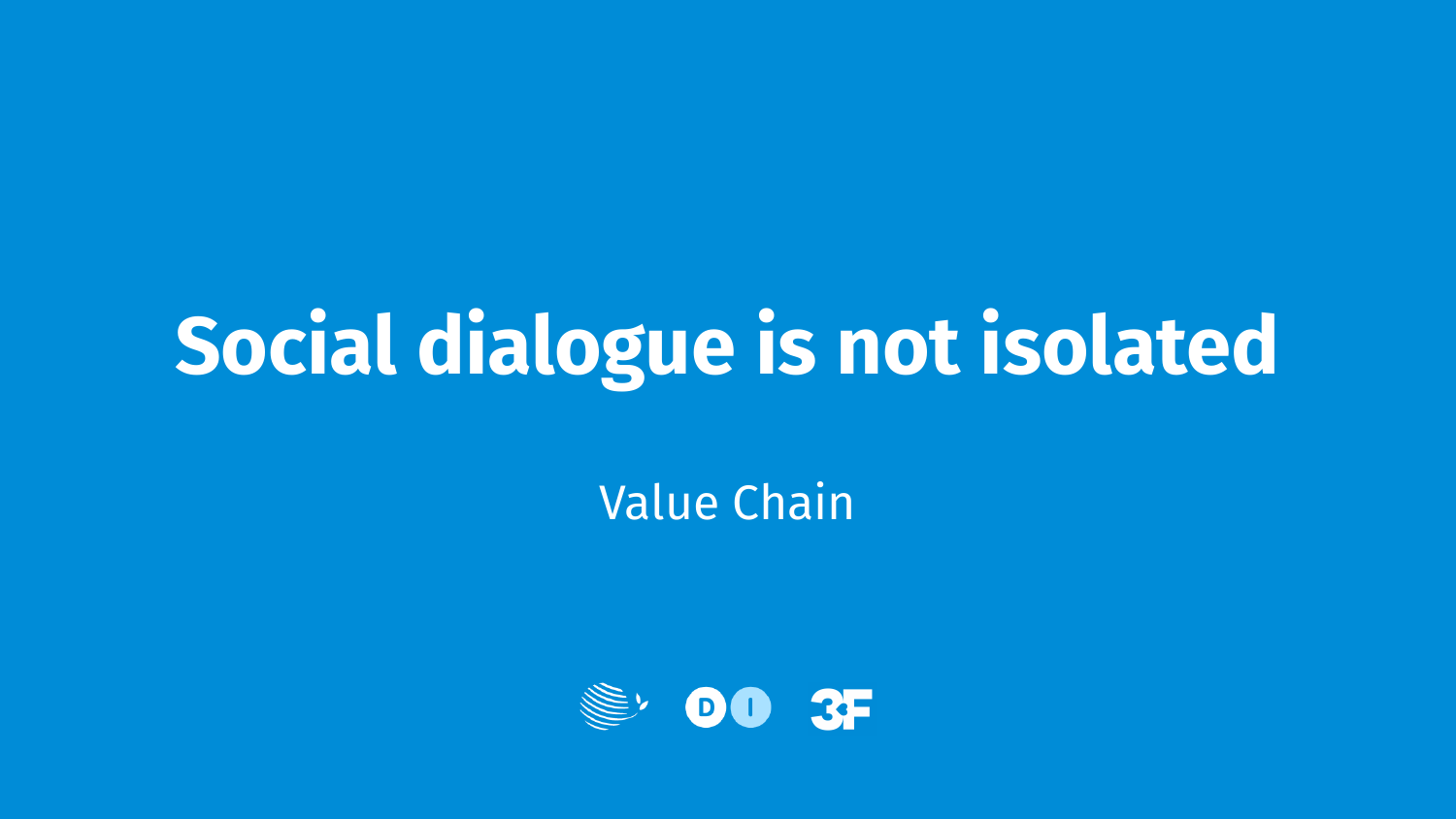

# Social dialogue is not isolated
Value Chain